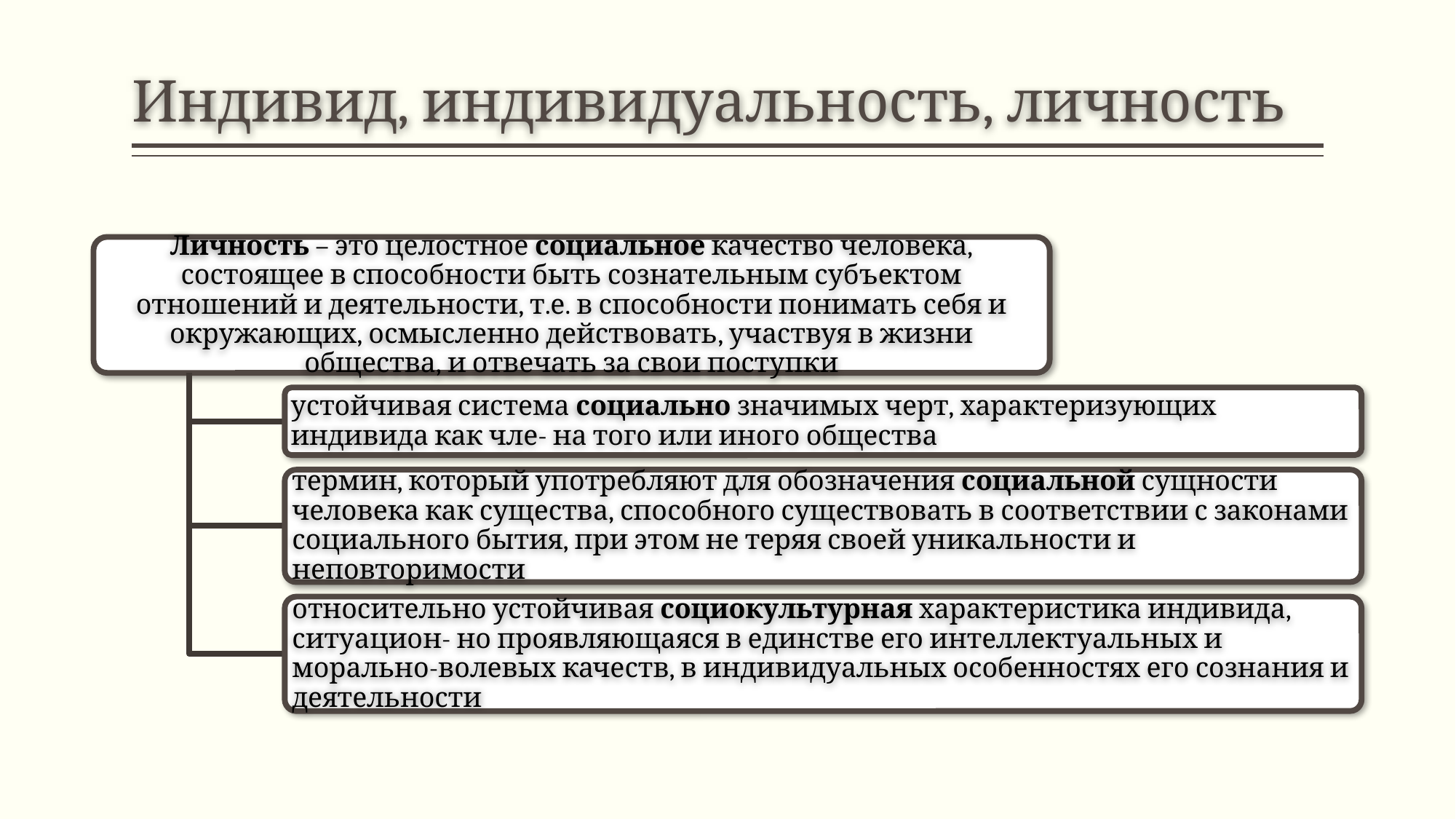

# Индивид, индивидуальность, личность

Личность – это целостное социальное качество человека, состоящее в способности быть сознательным субъектом отношений и деятельности, т.е. в способности понимать себя и окружающих, осмысленно действовать, участвуя в жизни общества, и отвечать за свои поступки

устойчивая система социально значимых черт, характеризующих индивида как чле- на того или иного общества

термин, который употребляют для обозначения социальной сущности человека как существа, способного существовать в соответствии с законами социального бытия, при этом не теряя своей уникальности и неповторимости

относительно устойчивая социокультурная характеристика индивида, ситуацион- но проявляющаяся в единстве его интеллектуальных и морально-волевых качеств, в индивидуальных особенностях его сознания и деятельности